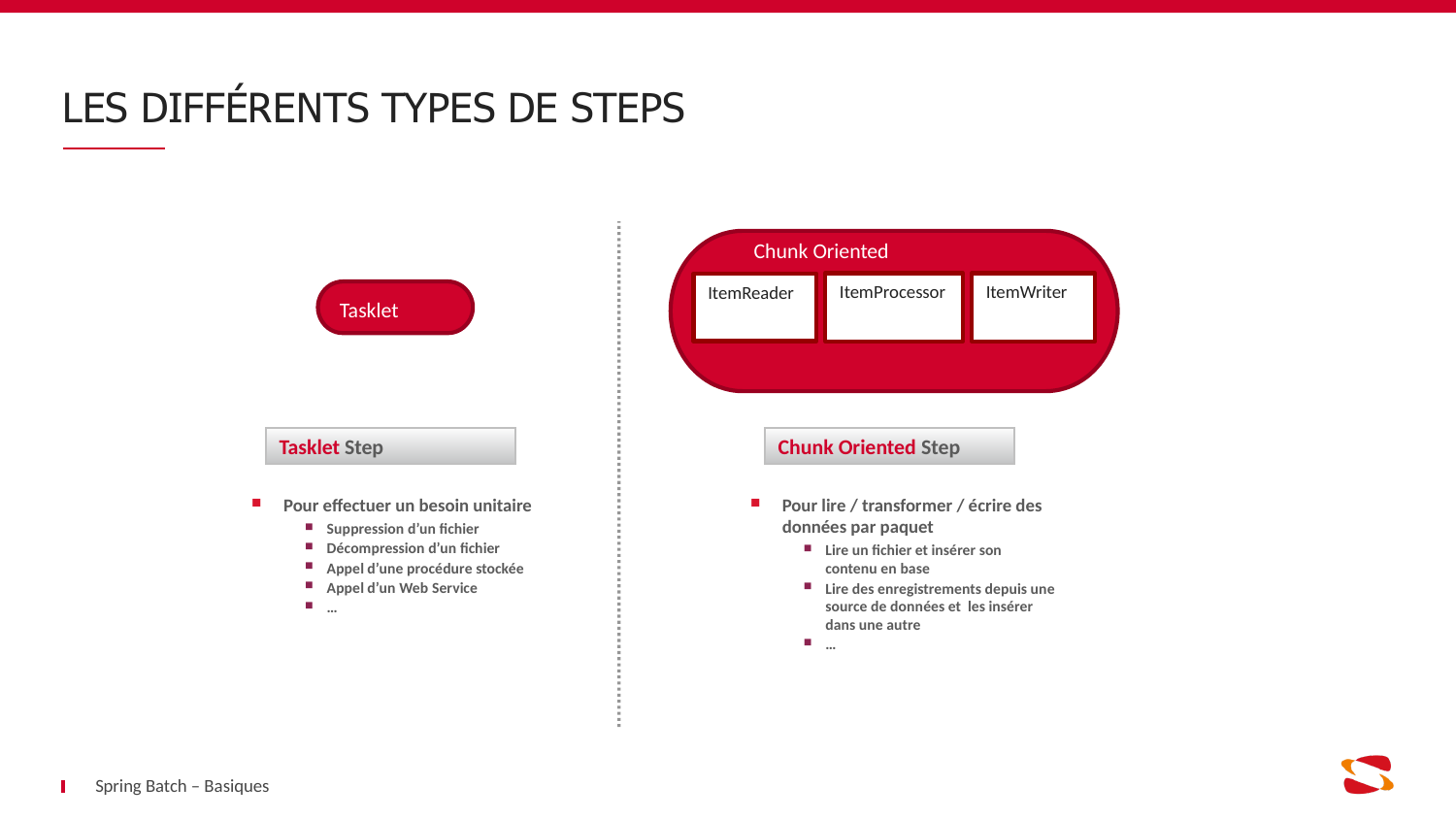

# Les différents types de Steps

Chunk Oriented

ItemProcessor
ItemWriter
ItemReader
Tasklet
Tasklet Step
Chunk Oriented Step
Pour effectuer un besoin unitaire
Suppression d’un fichier
Décompression d’un fichier
Appel d’une procédure stockée
Appel d’un Web Service
…

Pour lire / transformer / écrire des données par paquet
Lire un fichier et insérer son contenu en base
Lire des enregistrements depuis une source de données et  les insérer dans une autre
…

Spring Batch – Basiques